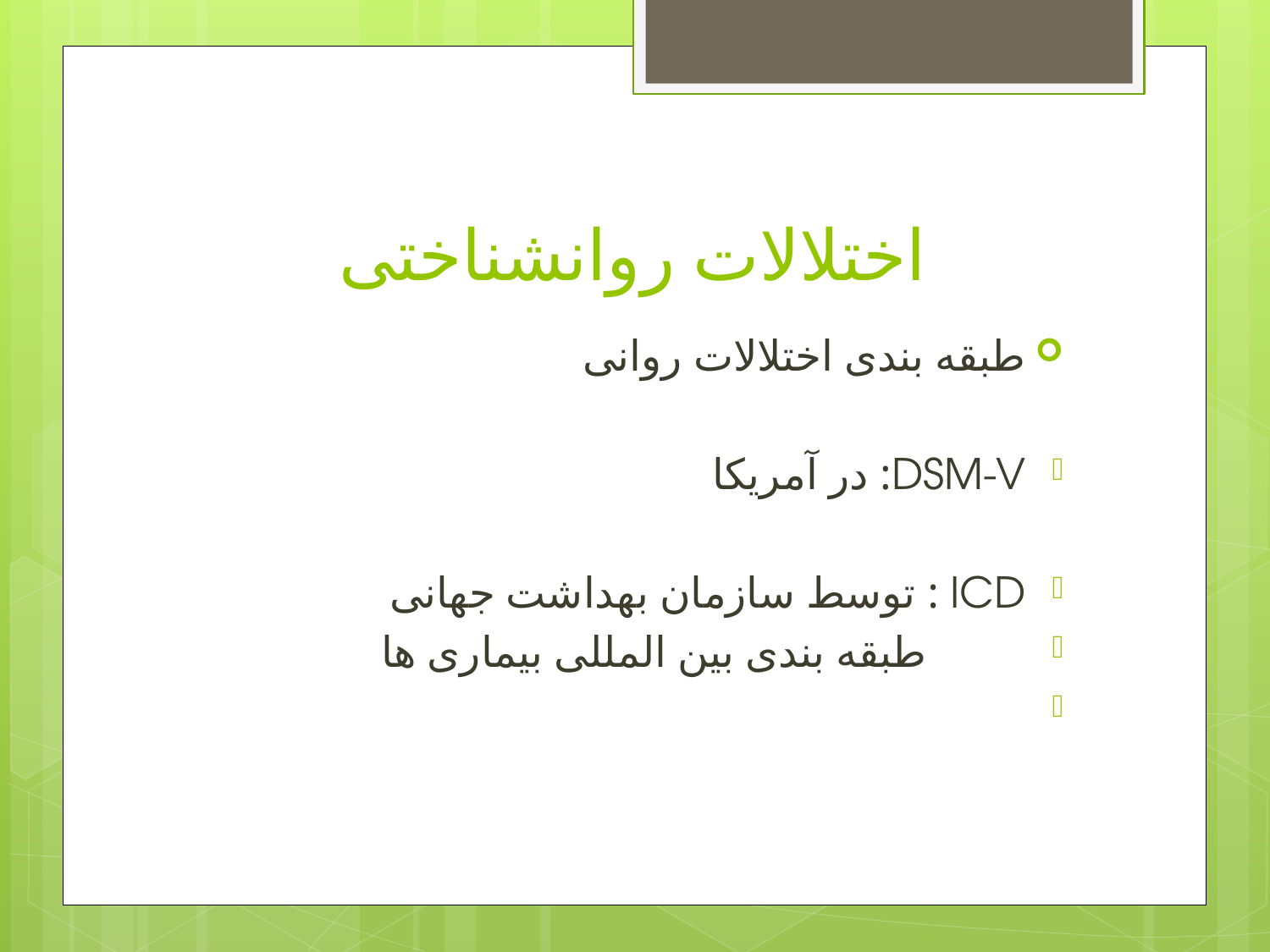

# اختلالات روانشناختی
طبقه بندی اختلالات روانی

DSM-V: در آمریکا

ICD : توسط سازمان بهداشت جهانی
         طبقه بندی بین المللی بیماری ها